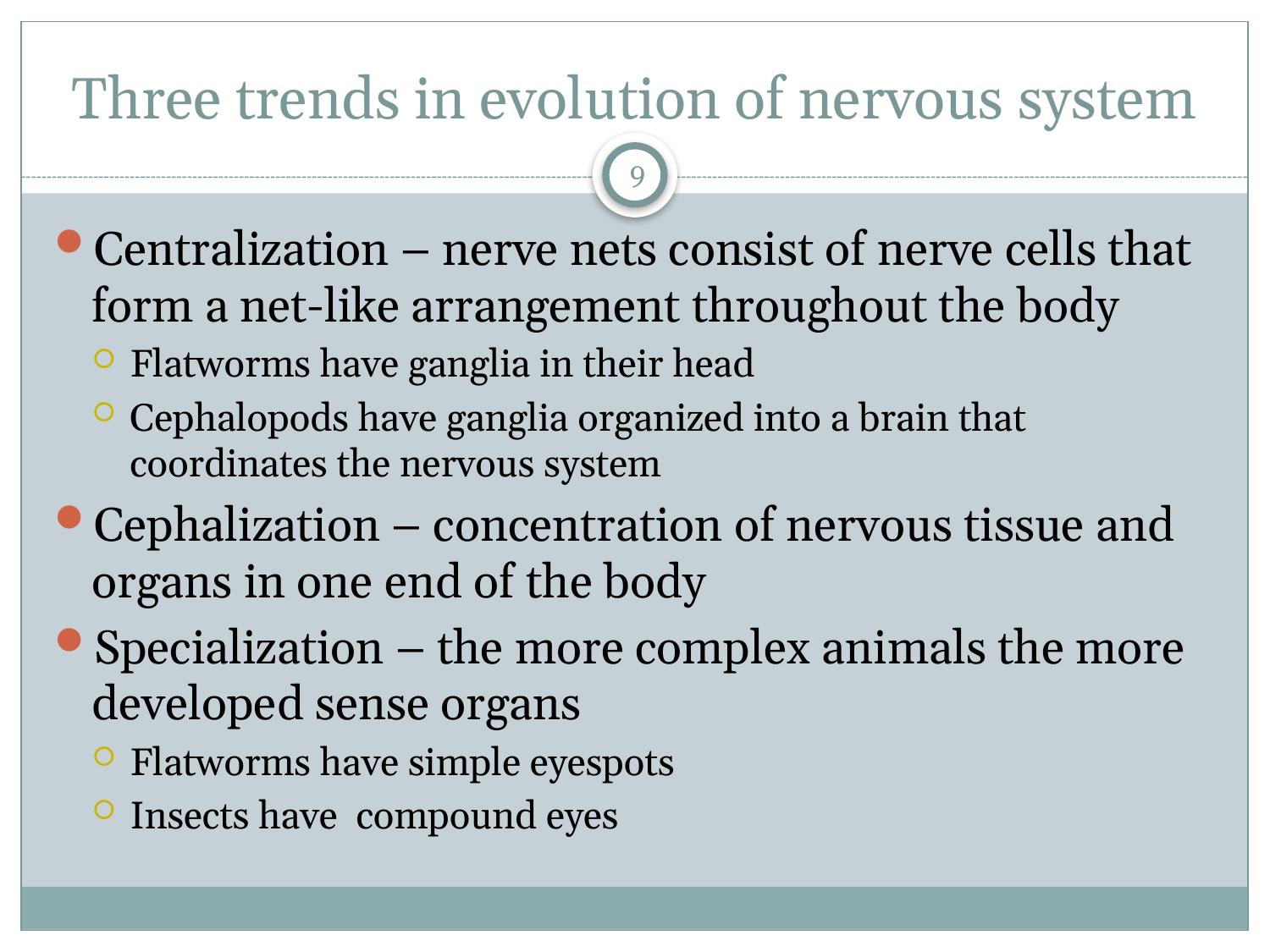

# Three trends in evolution of nervous system
9
Centralization – nerve nets consist of nerve cells that form a net-like arrangement throughout the body
Flatworms have ganglia in their head
Cephalopods have ganglia organized into a brain that coordinates the nervous system
Cephalization – concentration of nervous tissue and organs in one end of the body
Specialization – the more complex animals the more developed sense organs
Flatworms have simple eyespots
Insects have  compound eyes